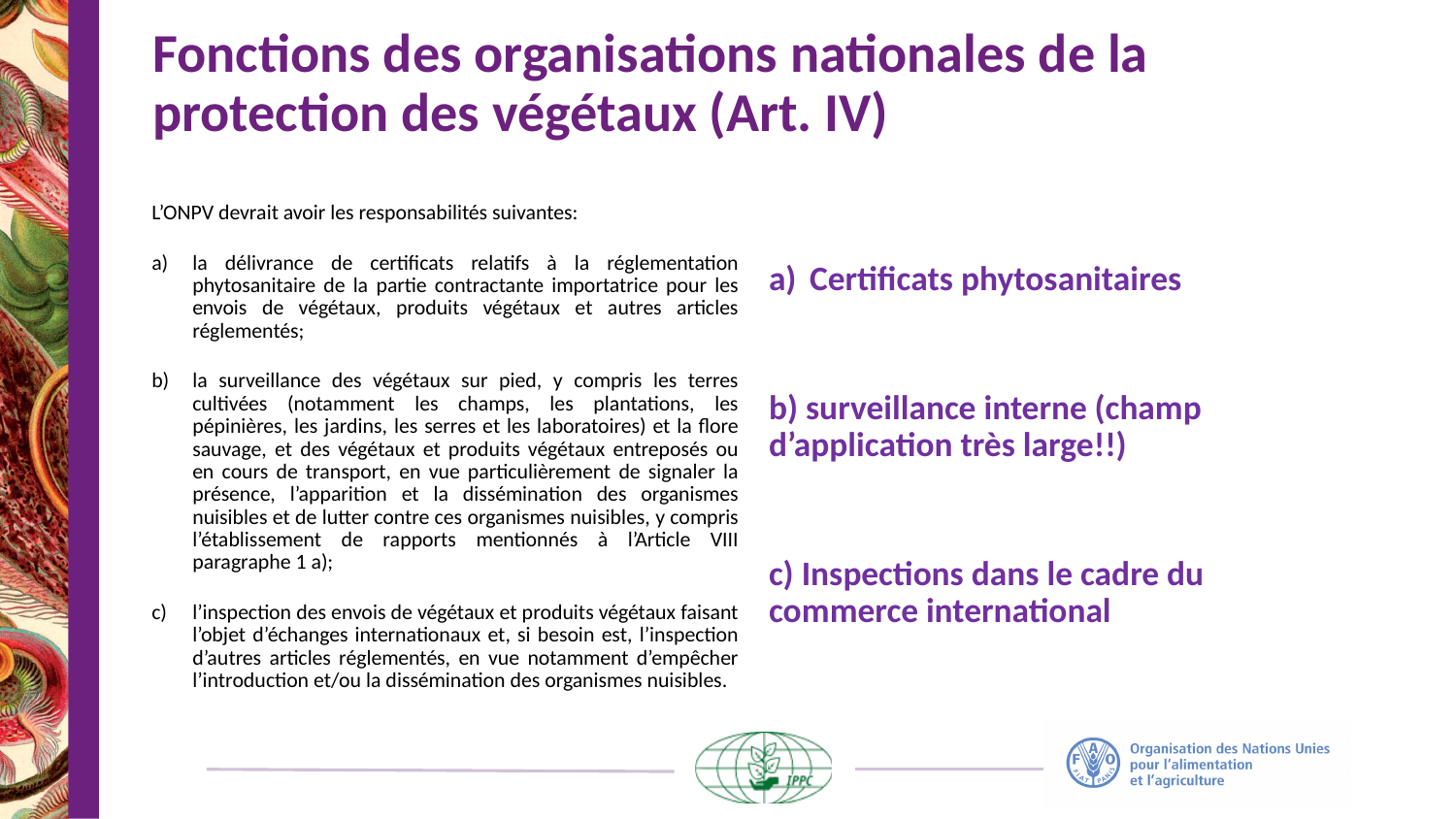

# Fonctions des organisations nationales de la protection des végétaux (Art. IV)

Certificats phytosanitaires

b) surveillance interne (champ d’application très large!!)

c) Inspections dans le cadre du commerce international

L’ONPV devrait avoir les responsabilités suivantes:
la délivrance de certificats relatifs à la réglementation phytosanitaire de la partie contractante importatrice pour les envois de végétaux, produits végétaux et autres articles réglementés;
la surveillance des végétaux sur pied, y compris les terres cultivées (notamment les champs, les plantations, les pépinières, les jardins, les serres et les laboratoires) et la flore sauvage, et des végétaux et produits végétaux entreposés ou en cours de transport, en vue particulièrement de signaler la présence, l’apparition et la dissémination des organismes nuisibles et de lutter contre ces organismes nuisibles, y compris l’établissement de rapports mentionnés à l’Article VIII paragraphe 1 a);
l’inspection des envois de végétaux et produits végétaux faisant l’objet d’échanges internationaux et, si besoin est, l’inspection d’autres articles réglementés, en vue notamment d’empêcher l’introduction et/ou la dissémination des organismes nuisibles.